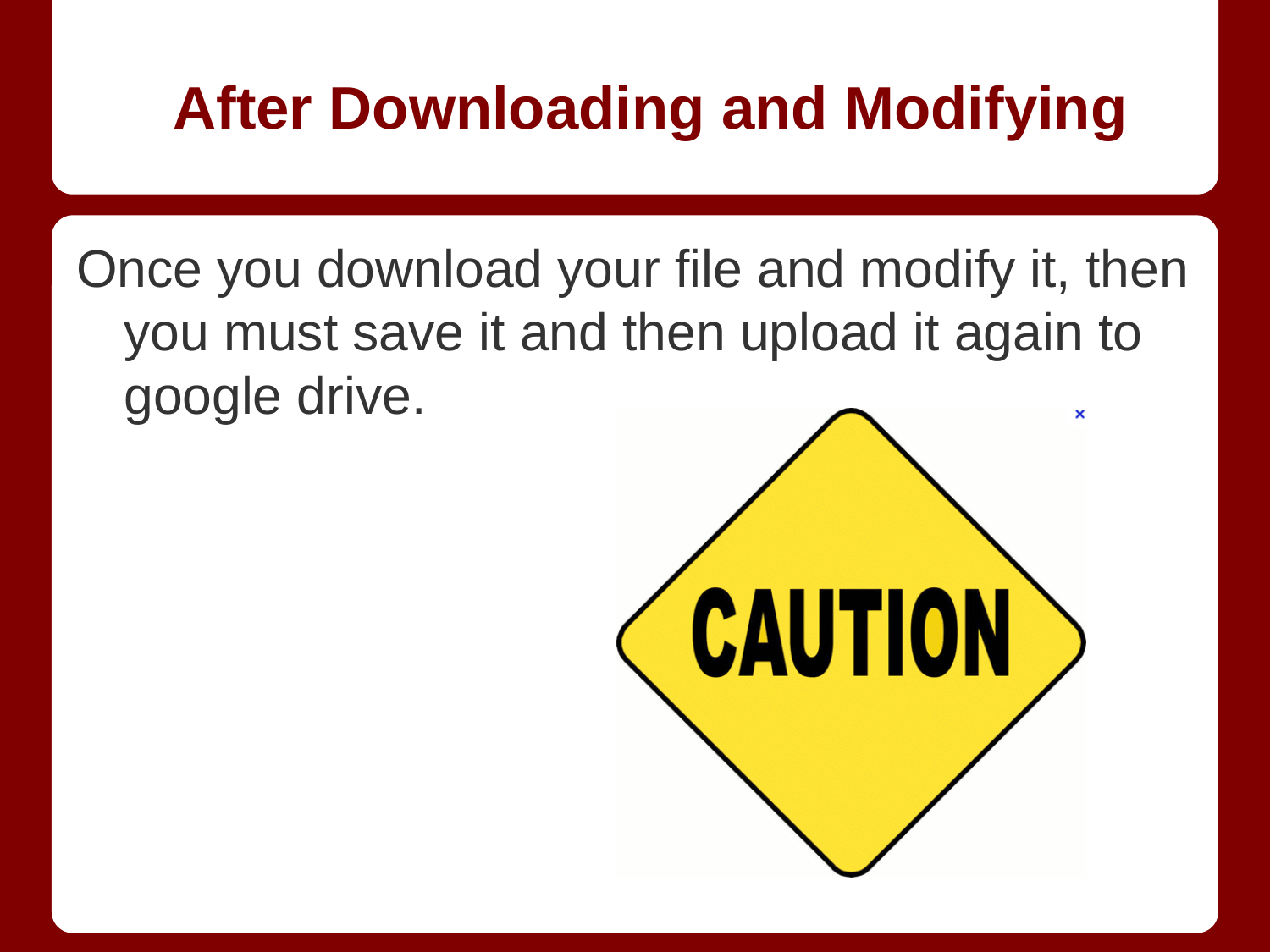

# After Downloading and Modifying
Once you download your file and modify it, then you must save it and then upload it again to google drive.